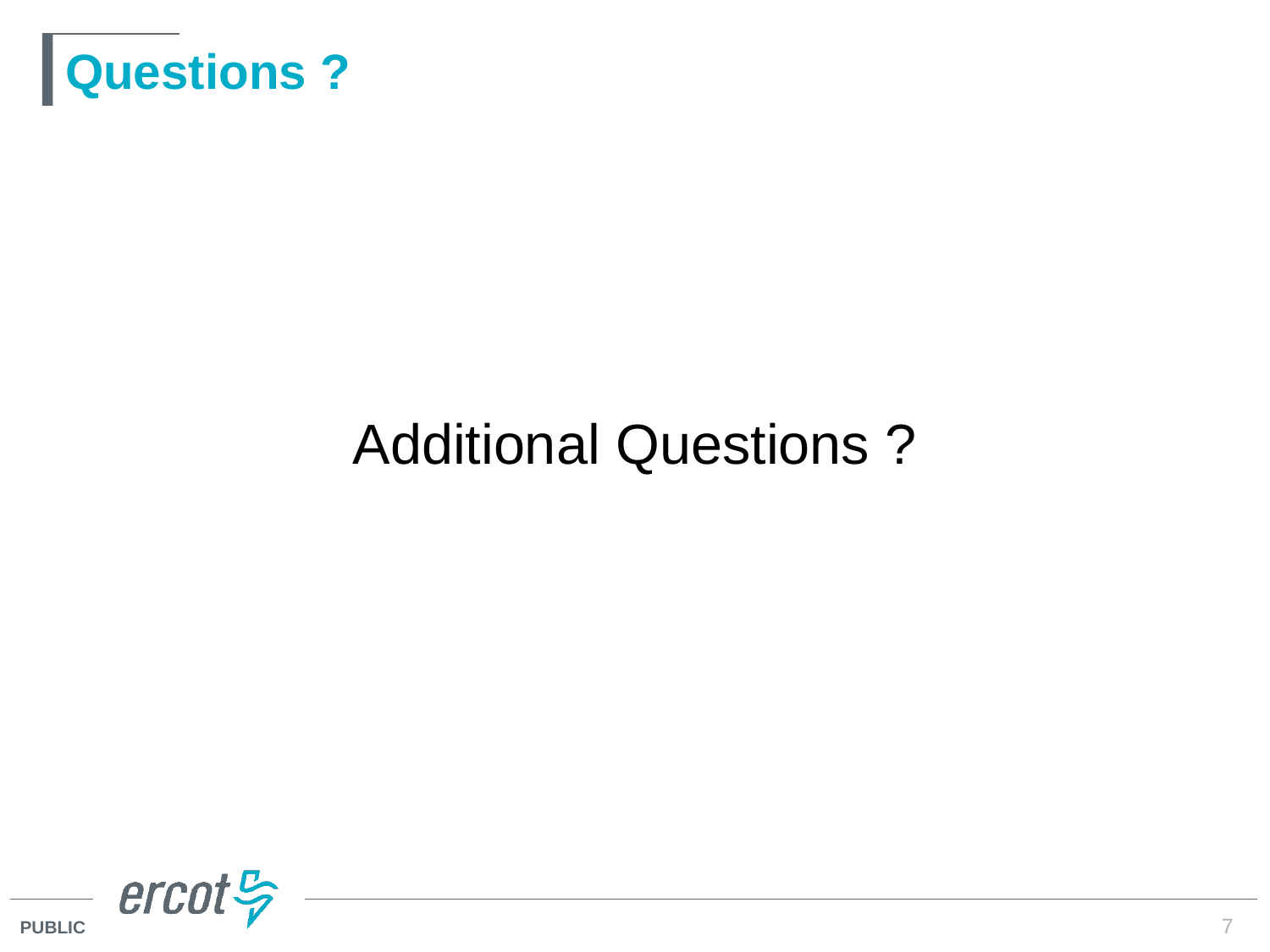

# Questions ?
Additional Questions ?
7